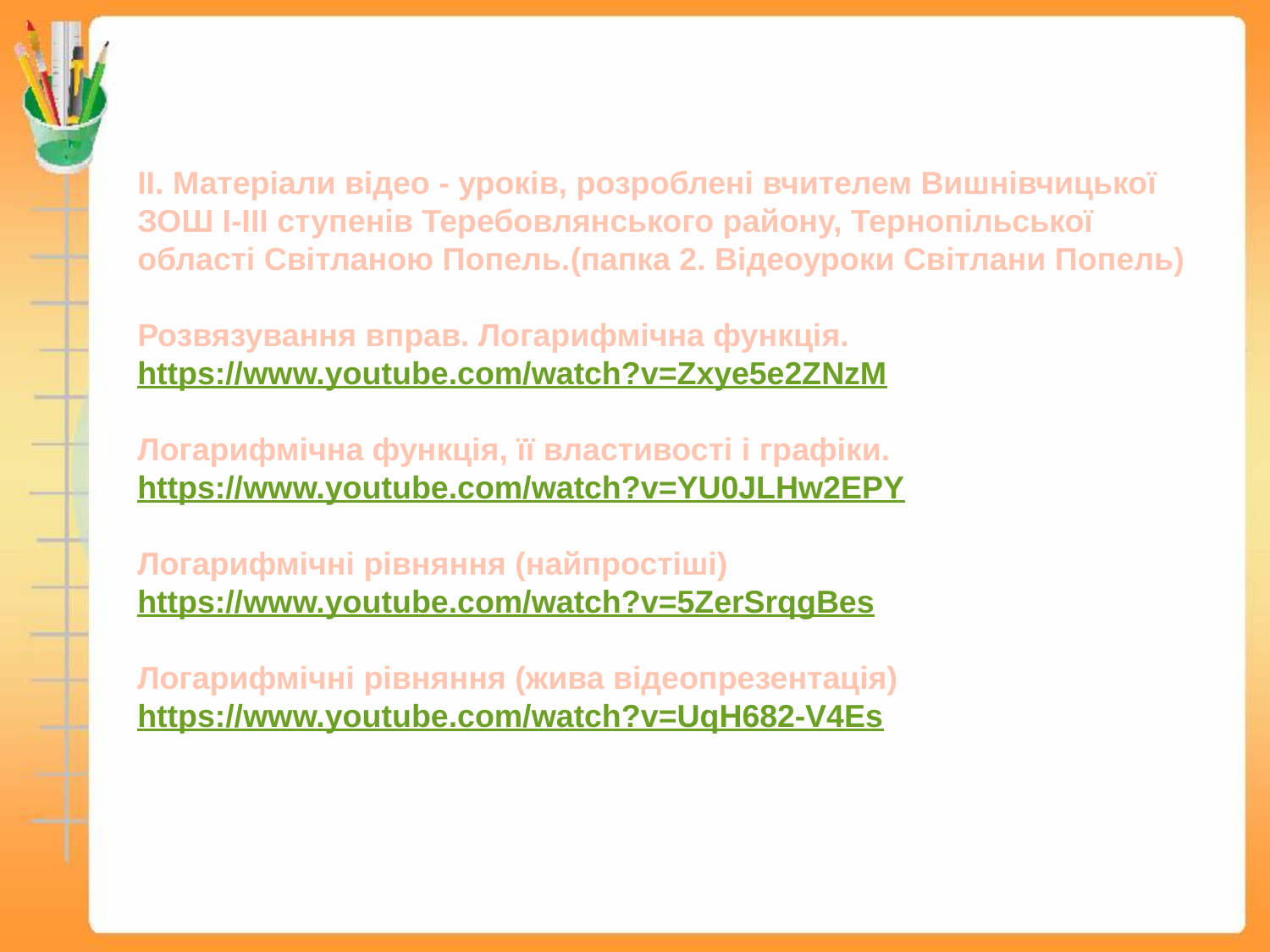

ІІ. Матеріали відео - уроків, розроблені вчителем Вишнівчицької ЗОШ І-ІІІ ступенів Теребовлянського району, Тернопільської області Світланою Попель.(папка 2. Відеоуроки Світлани Попель)

Розвязування вправ. Логарифмічна функція. https://www.youtube.com/watch?v=Zxye5e2ZNzM

Логарифмічна функція, її властивості і графіки. https://www.youtube.com/watch?v=YU0JLHw2EPY

Логарифмічні рівняння (найпростіші) https://www.youtube.com/watch?v=5ZerSrqgBes

Логарифмічні рівняння (жива відеопрезентація) https://www.youtube.com/watch?v=UqH682-V4Es